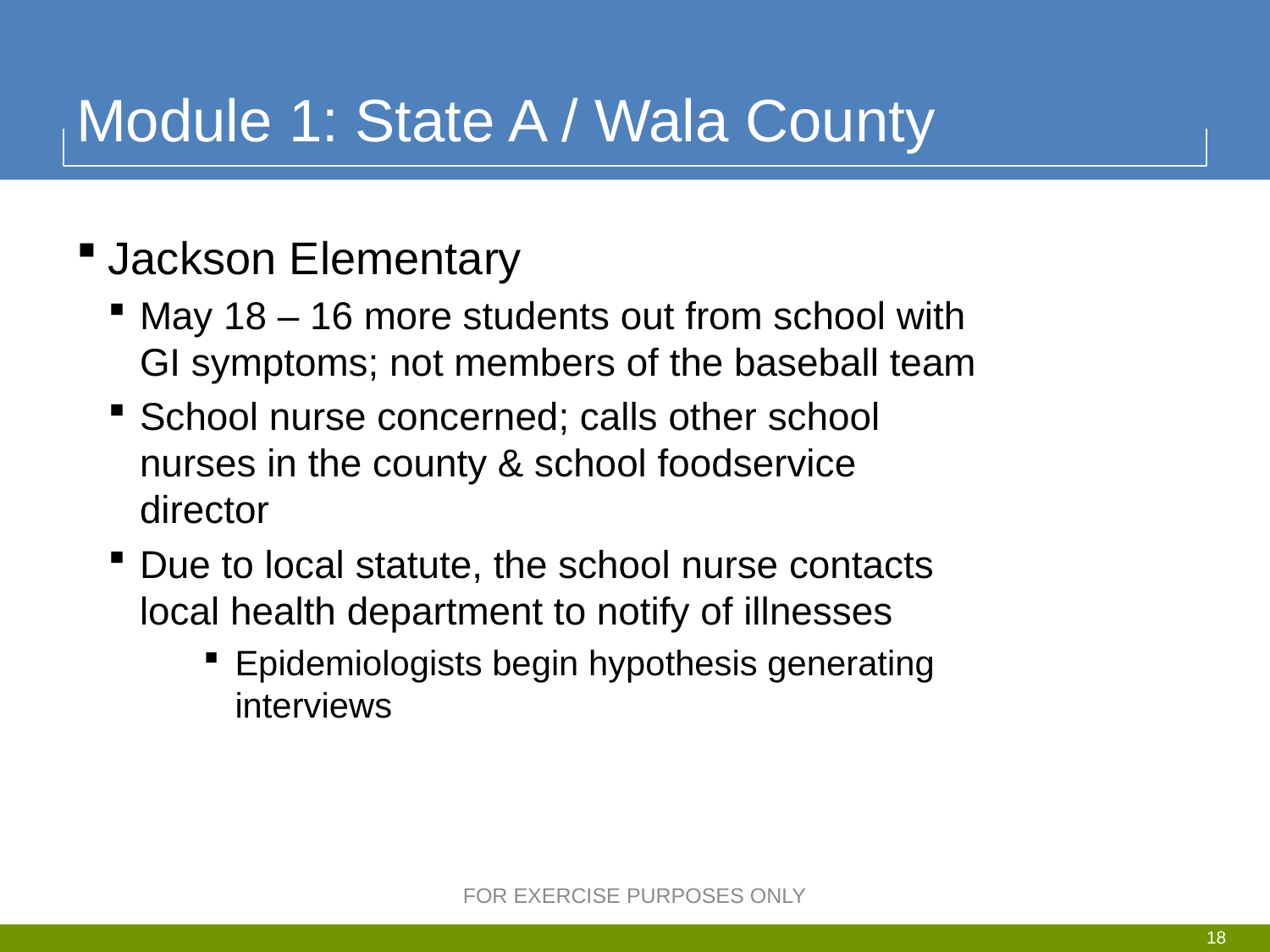

# Module 1: State A / Wala County
Jackson Elementary
May 18 – 16 more students out from school with GI symptoms; not members of the baseball team
School nurse concerned; calls other school nurses in the county & school foodservice director
Due to local statute, the school nurse contacts local health department to notify of illnesses
Epidemiologists begin hypothesis generating interviews

FOR EXERCISE PURPOSES ONLY